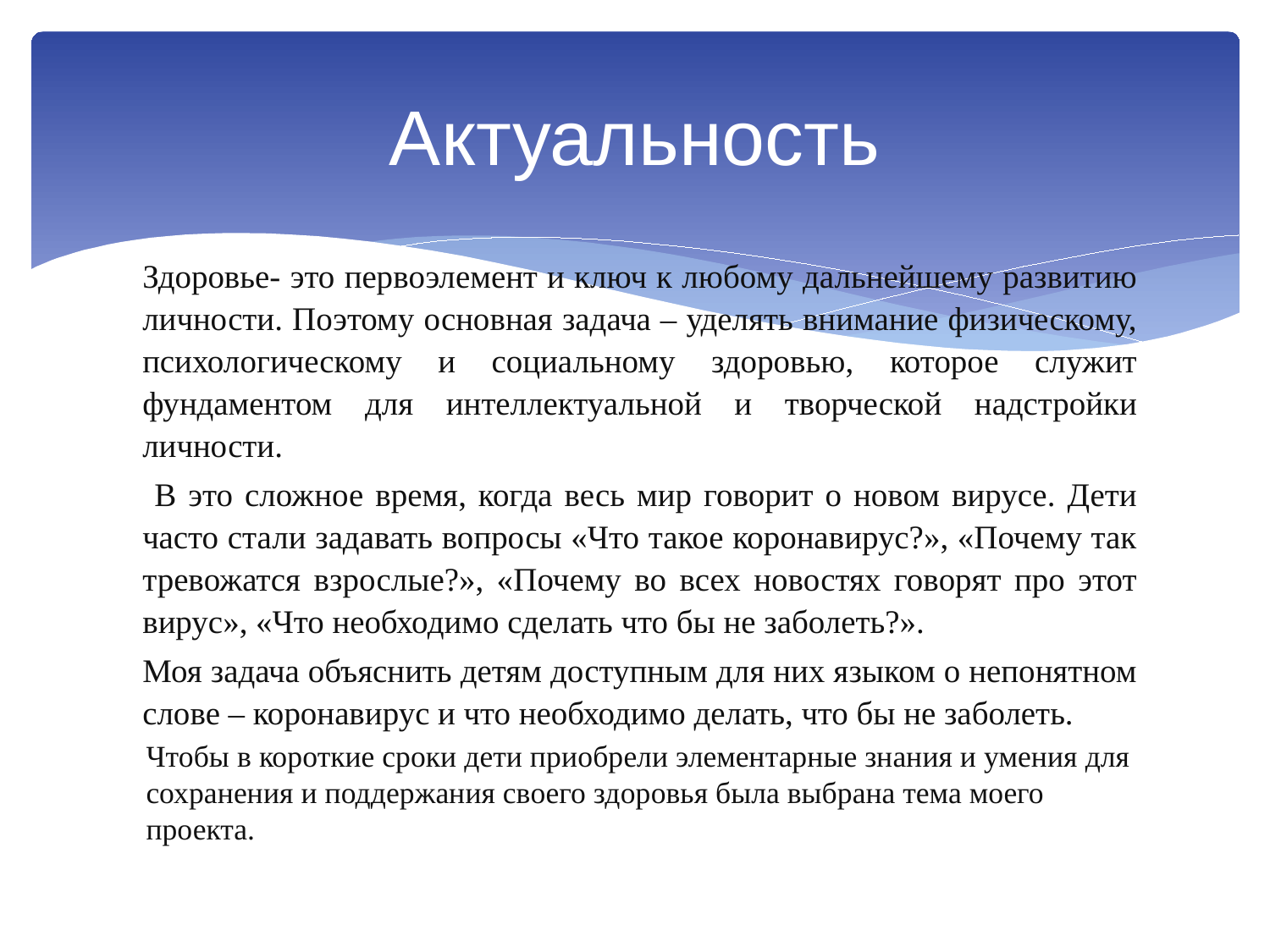

# Актуальность
	Здоровье- это первоэлемент и ключ к любому дальнейшему развитию личности. Поэтому основная задача – уделять внимание физическому, психологическому и социальному здоровью, которое служит фундаментом для интеллектуальной и творческой надстройки личности.
	 В это сложное время, когда весь мир говорит о новом вирусе. Дети часто стали задавать вопросы «Что такое коронавирус?», «Почему так тревожатся взрослые?», «Почему во всех новостях говорят про этот вирус», «Что необходимо сделать что бы не заболеть?».
	Моя задача объяснить детям доступным для них языком о непонятном слове – коронавирус и что необходимо делать, что бы не заболеть.
	Чтобы в короткие сроки дети приобрели элементарные знания и умения для сохранения и поддержания своего здоровья была выбрана тема моего проекта.